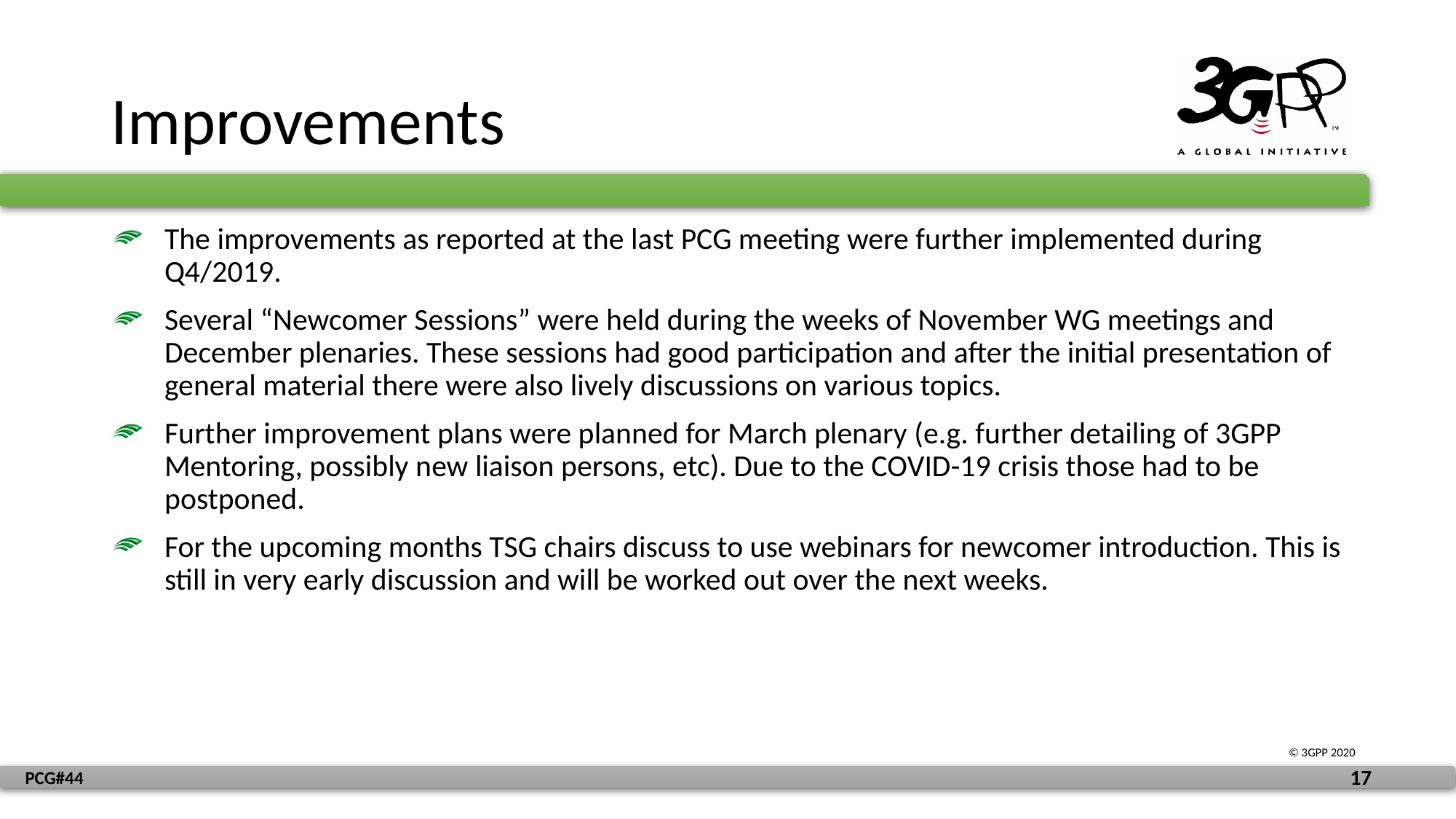

# Improvements
The improvements as reported at the last PCG meeting were further implemented during Q4/2019.
Several “Newcomer Sessions” were held during the weeks of November WG meetings and December plenaries. These sessions had good participation and after the initial presentation of general material there were also lively discussions on various topics.
Further improvement plans were planned for March plenary (e.g. further detailing of 3GPP Mentoring, possibly new liaison persons, etc). Due to the COVID-19 crisis those had to be postponed.
For the upcoming months TSG chairs discuss to use webinars for newcomer introduction. This is still in very early discussion and will be worked out over the next weeks.